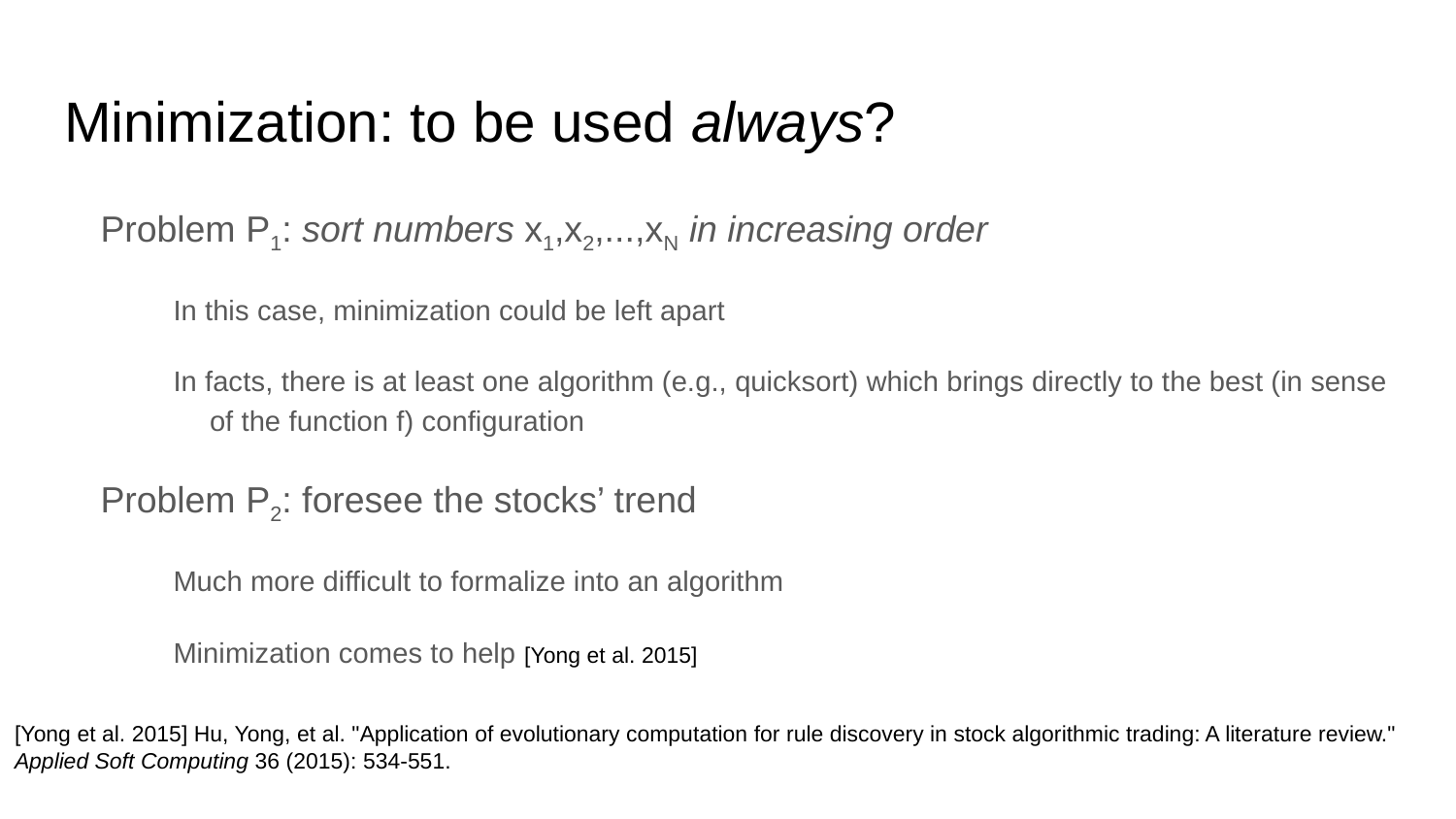

# Minimization: to be used always?
Problem P1: sort numbers x1,x2,...,xN in increasing order
In this case, minimization could be left apart
In facts, there is at least one algorithm (e.g., quicksort) which brings directly to the best (in sense of the function f) configuration
Problem P2: foresee the stocks’ trend
Much more difficult to formalize into an algorithm
Minimization comes to help [Yong et al. 2015]
[Yong et al. 2015] Hu, Yong, et al. "Application of evolutionary computation for rule discovery in stock algorithmic trading: A literature review." Applied Soft Computing 36 (2015): 534-551.